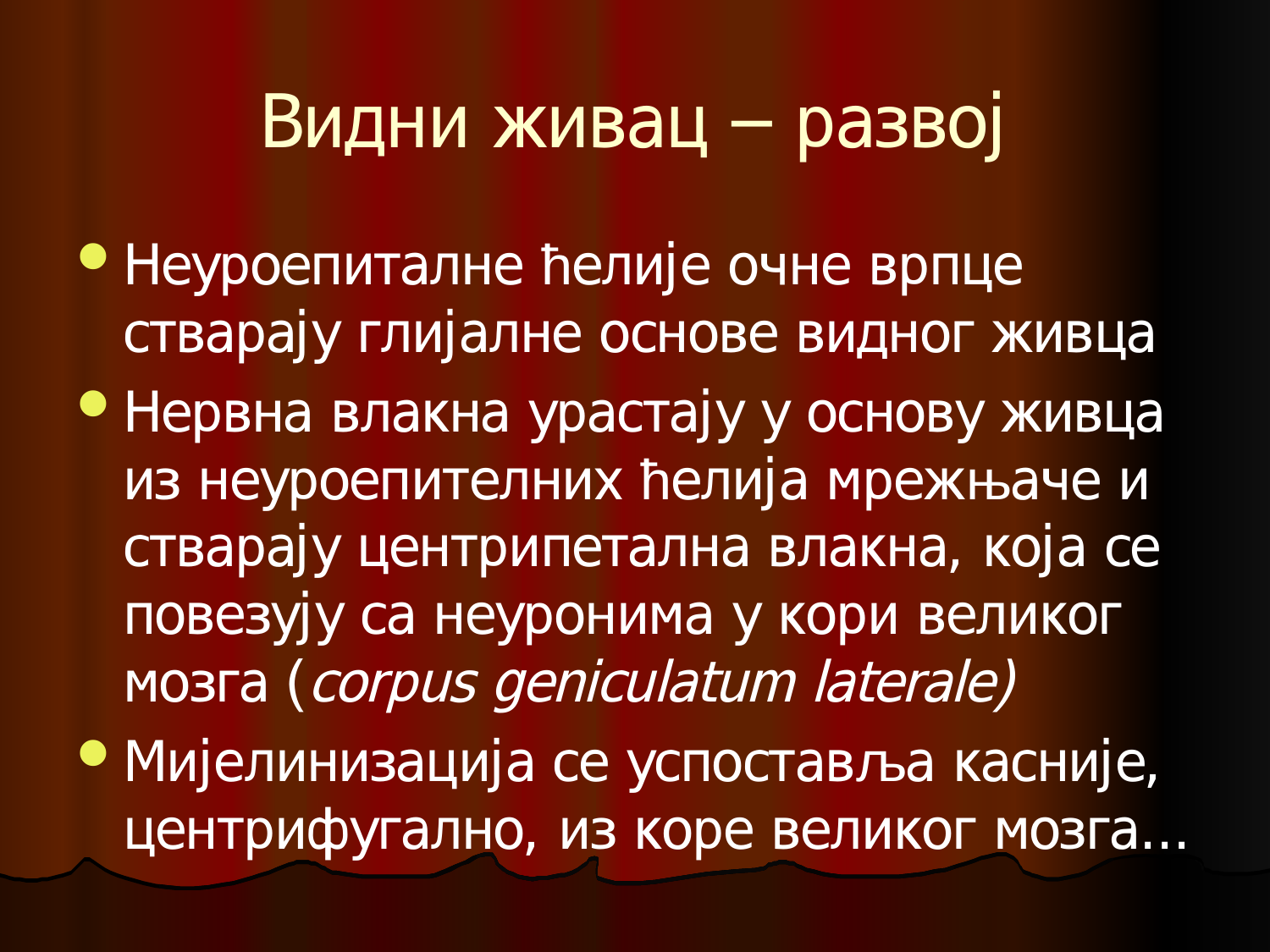

# Видни живац – развој
Неуроепиталне ћелије очне врпце стварају глијалне основе видног живца
Нервна влакна урастају у основу живца из неуроепителних ћелија мрежњаче и стварају центрипетална влакна, која се повезују са неуронима у кори великог мозга (corpus geniculatum laterale)
Мијелинизација се успоставља касније, центрифугално, из коре великог мозга...